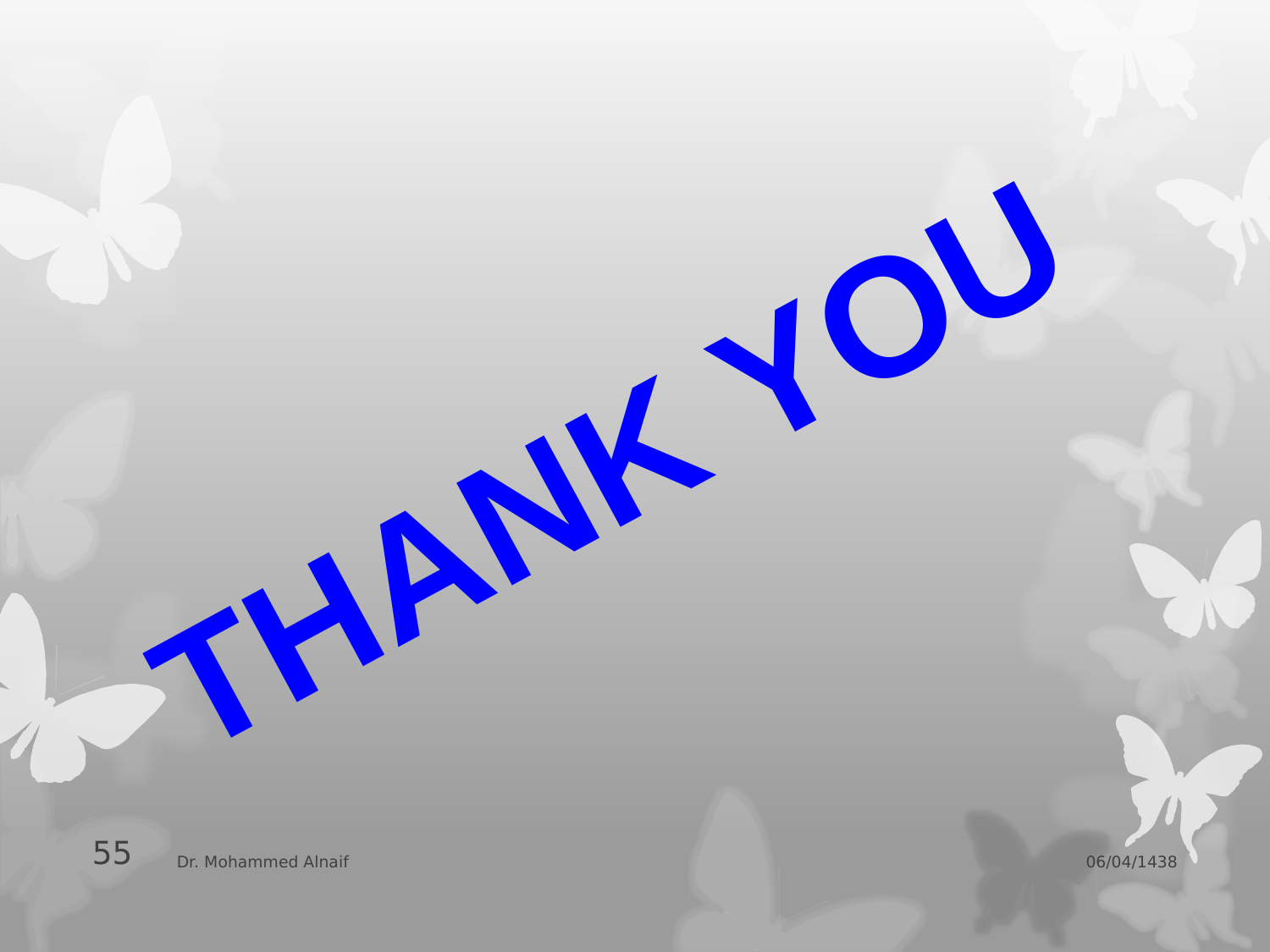

# THANK YOU
55
Dr. Mohammed Alnaif
06/04/1438